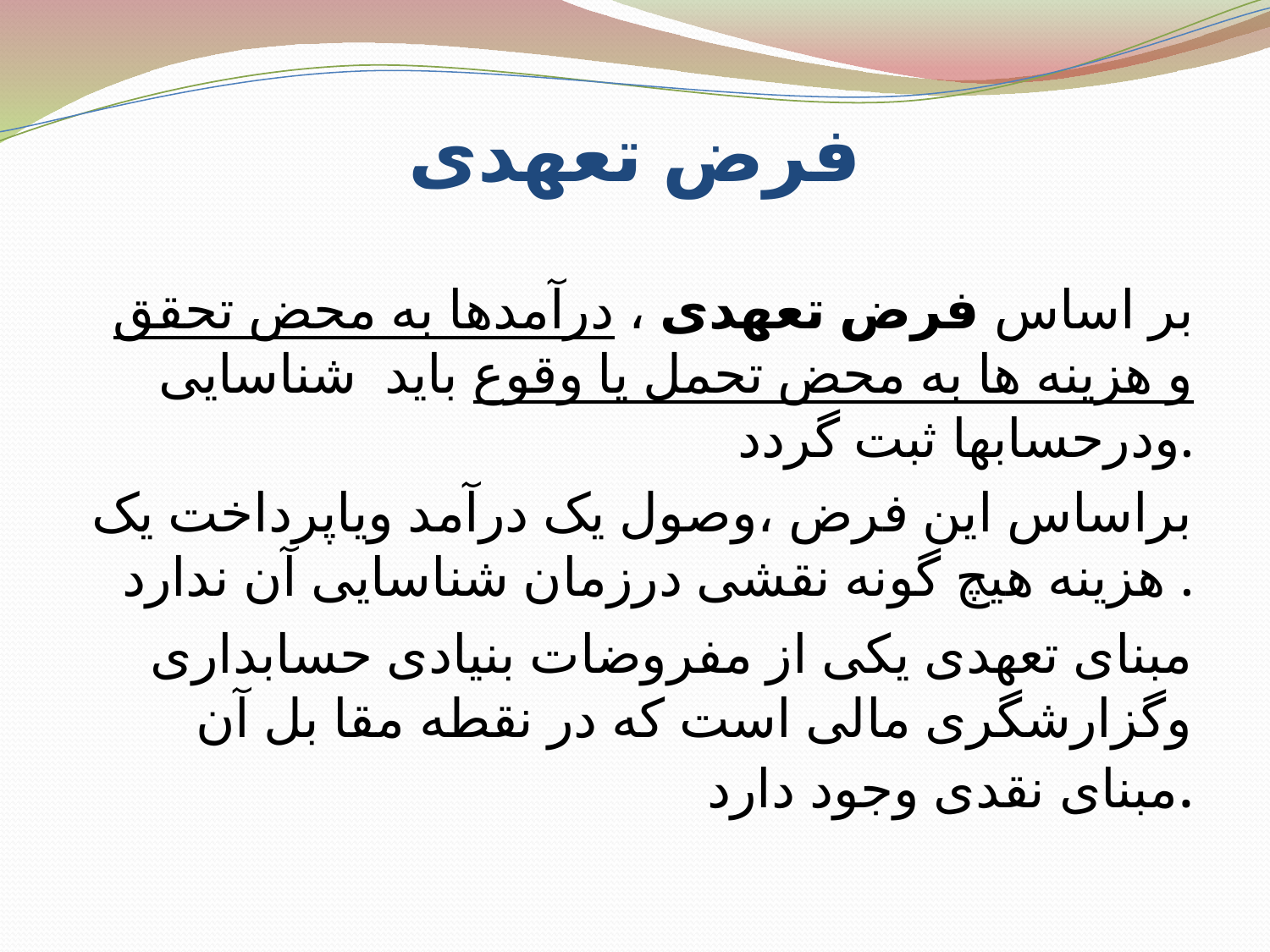

# فرض تعهدی
بر اساس فرض تعهدی ، درآمدها به محض تحقق و هزینه ها به محض تحمل یا وقوع باید  شناسایی ودرحسابها ثبت گردد.
براساس این فرض ،وصول یک درآمد ویاپرداخت یک هزینه هیچ گونه نقشی درزمان شناسایی آن ندارد .
مبنای تعهدی یکی از مفروضات بنیادی حسابداری وگزارشگری مالی است که در نقطه مقا بل آن مبنای نقدی وجود دارد.